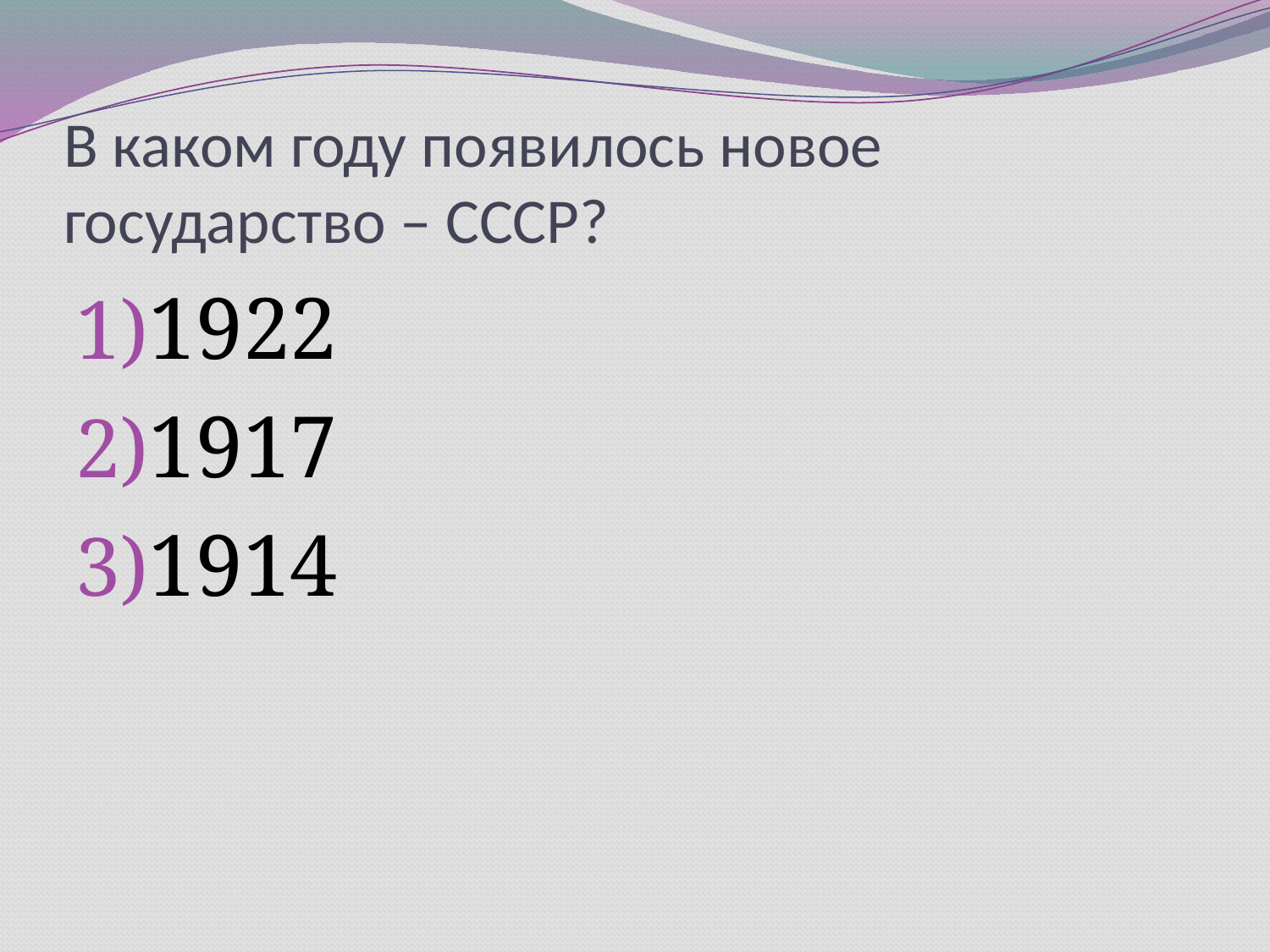

# В каком году появилось новое государство – СССР?
1922
1917
1914